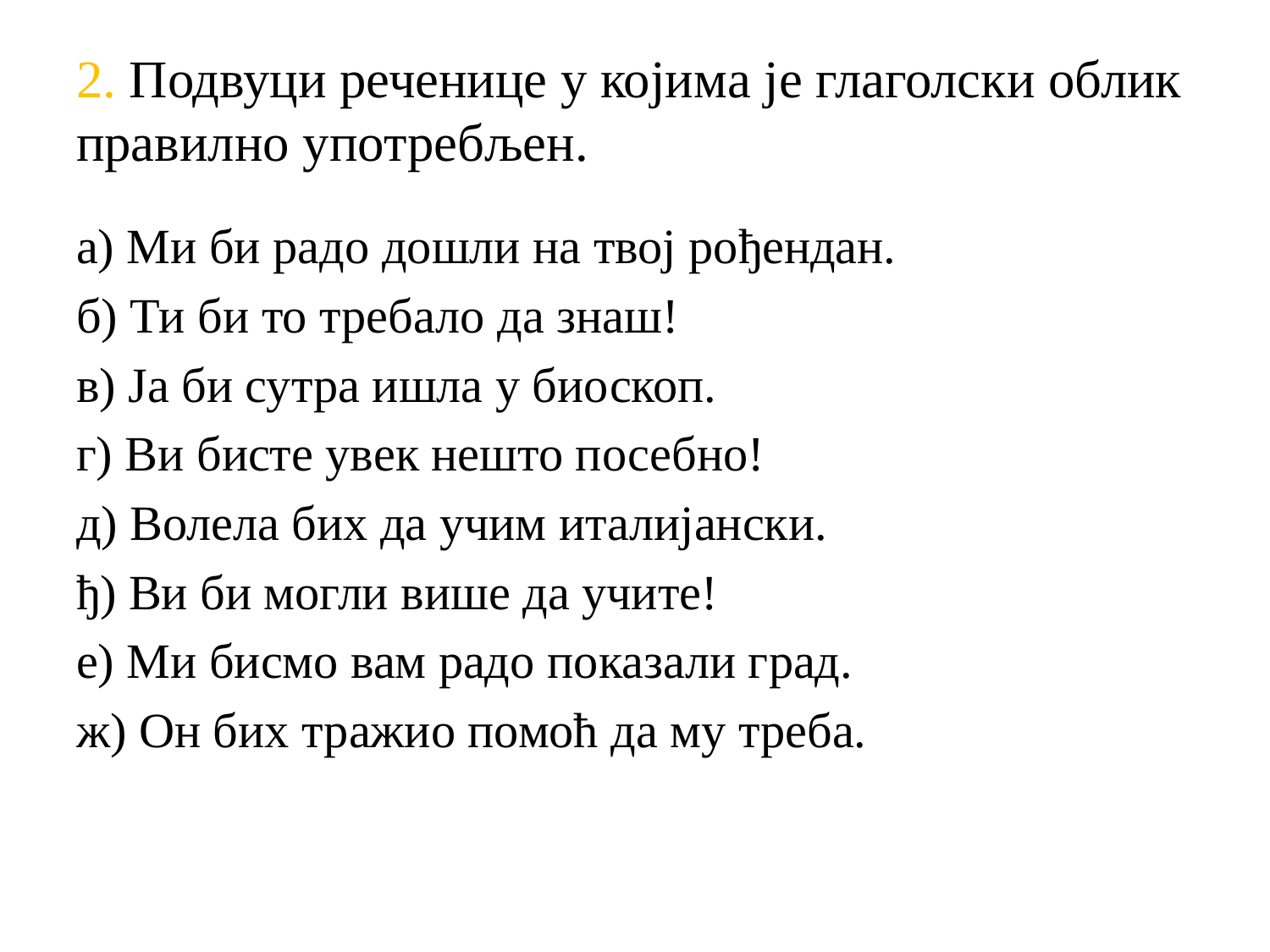

# 2. Подвуци реченице у којима је глаголски облик правилно употребљен.
а) Ми би радо дошли на твој рођендан.
б) Ти би то требало да знаш!
в) Ја би сутра ишла у биоскоп.
г) Ви бисте увек нешто посебно!
д) Волела бих да учим италијански.
ђ) Ви би могли више да учите!
е) Ми бисмо вам радо показали град.
ж) Он бих тражио помоћ да му треба.